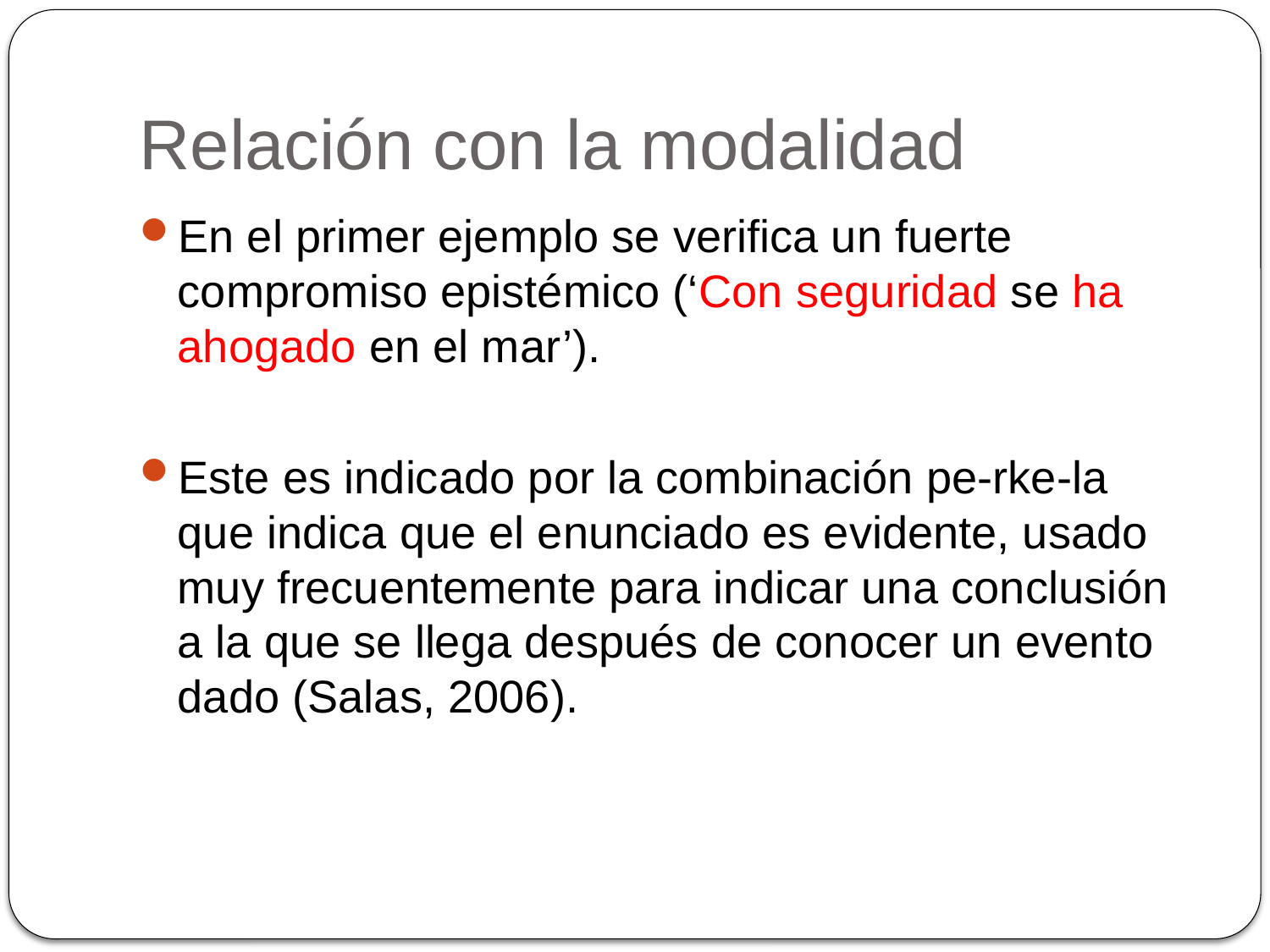

# Relación con la modalidad
En el primer ejemplo se verifica un fuerte compromiso epistémico (‘Con seguridad se ha ahogado en el mar’).

Este es indicado por la combinación pe-rke-la que indica que el enunciado es evidente, usado muy frecuentemente para indicar una conclusión a la que se llega después de conocer un evento dado (Salas, 2006).